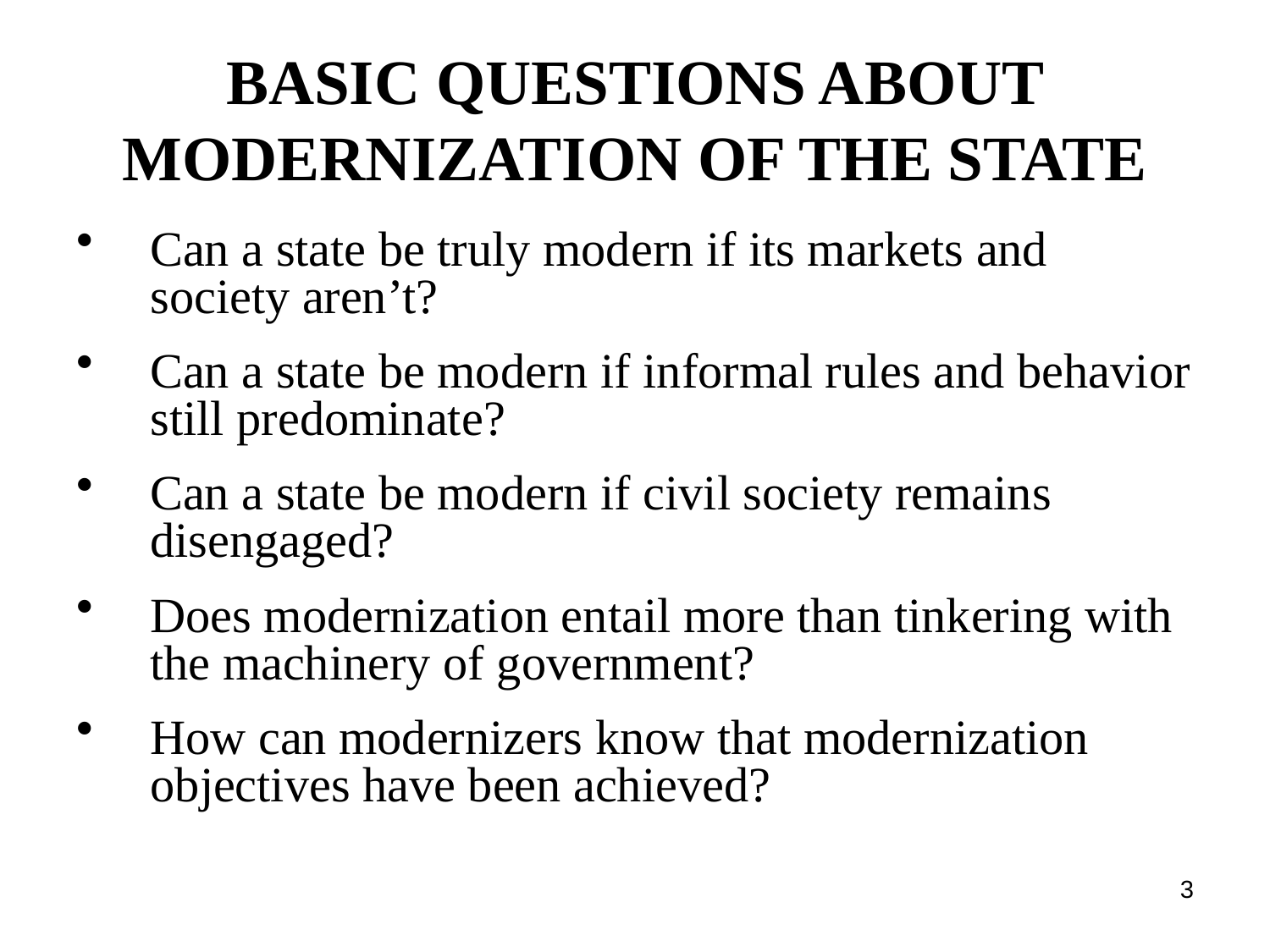

# BASIC QUESTIONS ABOUT MODERNIZATION OF THE STATE
Can a state be truly modern if its markets and society aren’t?
Can a state be modern if informal rules and behavior still predominate?
Can a state be modern if civil society remains disengaged?
Does modernization entail more than tinkering with the machinery of government?
How can modernizers know that modernization objectives have been achieved?
3